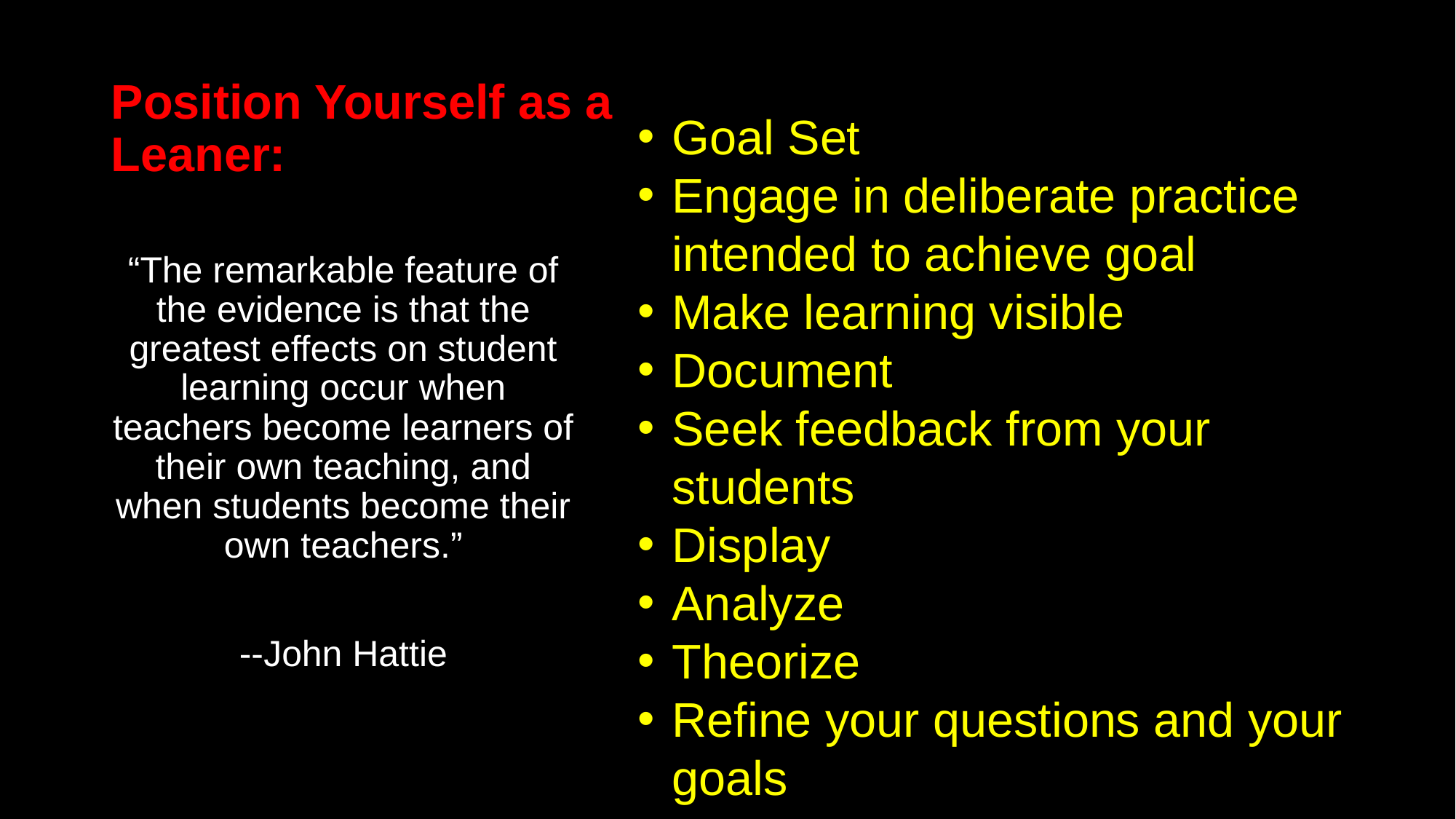

Goal Set
Engage in deliberate practice intended to achieve goal
Make learning visible
Document
Seek feedback from your students
Display
Analyze
Theorize
Refine your questions and your goals
# Position Yourself as a Leaner:
“The remarkable feature of the evidence is that the greatest effects on student learning occur when teachers become learners of their own teaching, and when students become their own teachers.”

--John Hattie